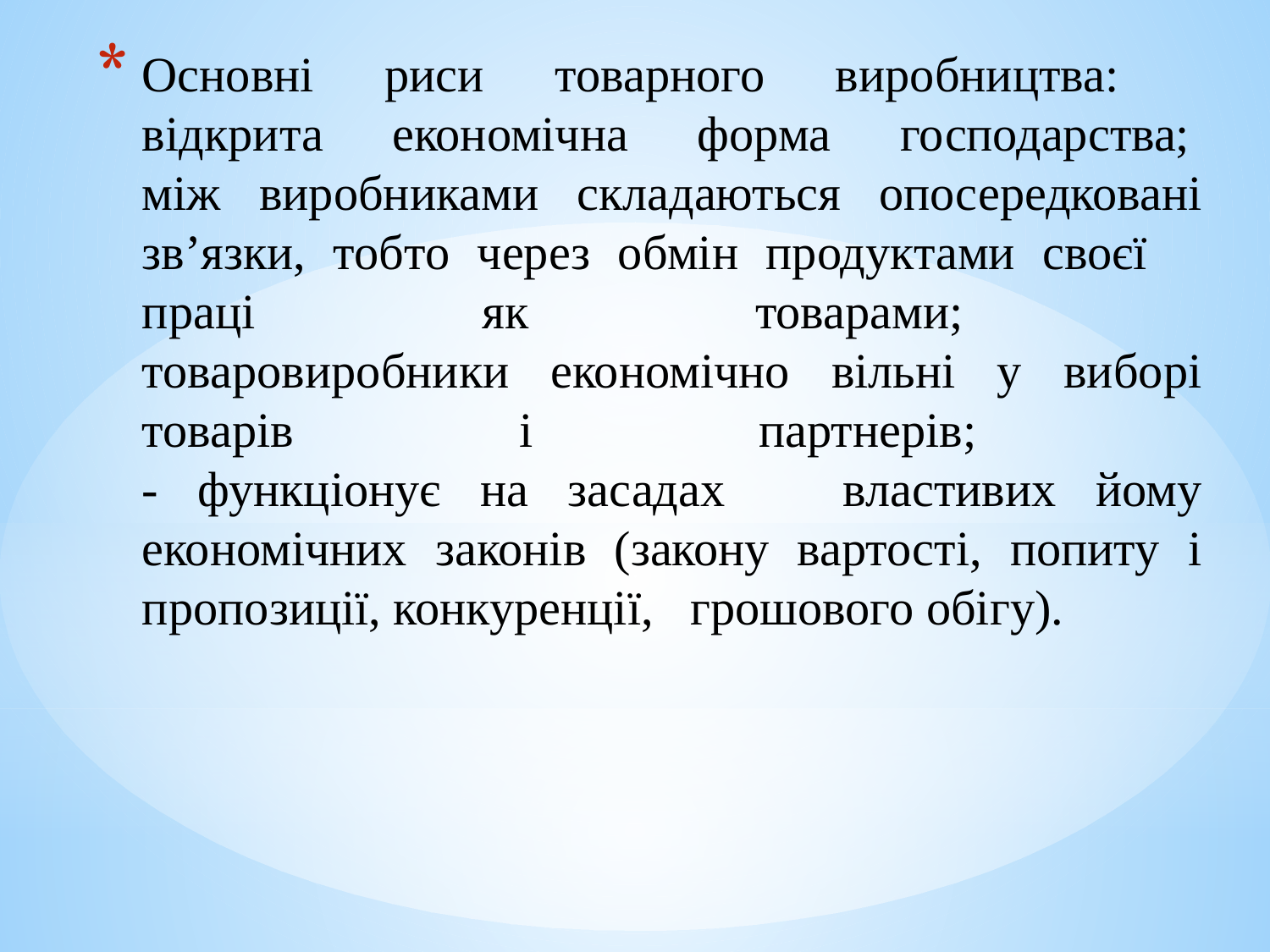

# Основні риси товарного виробництва:  відкрита економічна форма господарства;  між виробниками складаються опосередковані зв’язки, тобто через обмін продуктами своєї   праці як товарами;  товаровиробники економічно вільні у виборі товарів і партнерів; - функціонує на засадах   властивих йому економічних законів (закону вартості, попиту і пропозиції, конкуренції,   грошового обігу).